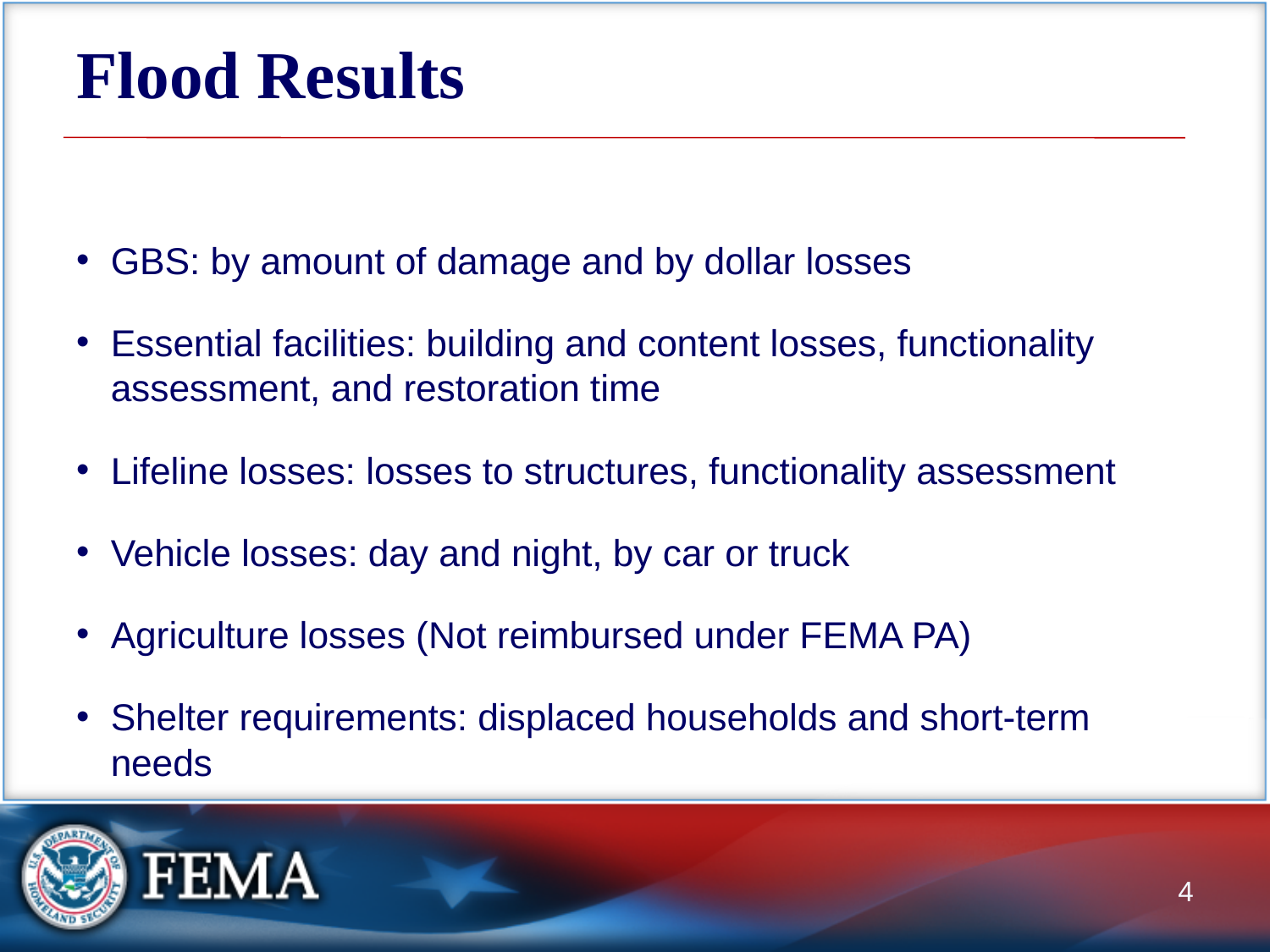

# Flood Results

GBS: by amount of damage and by dollar losses
Essential facilities: building and content losses, functionality assessment, and restoration time
Lifeline losses: losses to structures, functionality assessment
Vehicle losses: day and night, by car or truck
Agriculture losses (Not reimbursed under FEMA PA)
Shelter requirements: displaced households and short-term needs
4